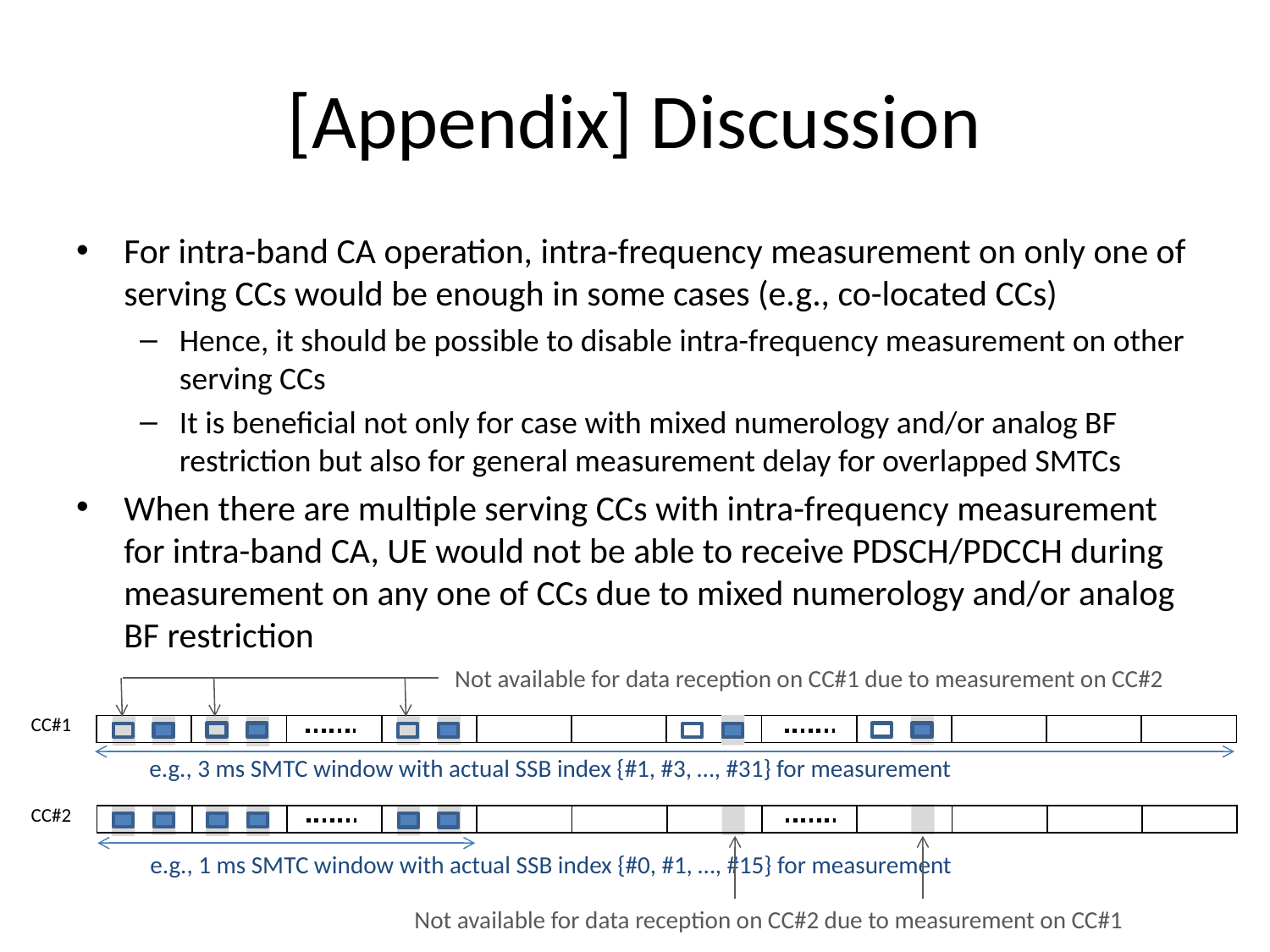

# [Appendix] Discussion
For intra-band CA operation, intra-frequency measurement on only one of serving CCs would be enough in some cases (e.g., co-located CCs)
Hence, it should be possible to disable intra-frequency measurement on other serving CCs
It is beneficial not only for case with mixed numerology and/or analog BF restriction but also for general measurement delay for overlapped SMTCs
When there are multiple serving CCs with intra-frequency measurement for intra-band CA, UE would not be able to receive PDSCH/PDCCH during measurement on any one of CCs due to mixed numerology and/or analog BF restriction
Not available for data reception on CC#1 due to measurement on CC#2
CC#1

|  |  |  |  |  |  |  |  |  |  |  |  |
| --- | --- | --- | --- | --- | --- | --- | --- | --- | --- | --- | --- |

e.g., 3 ms SMTC window with actual SSB index {#1, #3, …, #31} for measurement
CC#2

|  |  |  |  |  |  |  |  |  |  |  |  |
| --- | --- | --- | --- | --- | --- | --- | --- | --- | --- | --- | --- |

e.g., 1 ms SMTC window with actual SSB index {#0, #1, …, #15} for measurement
Not available for data reception on CC#2 due to measurement on CC#1